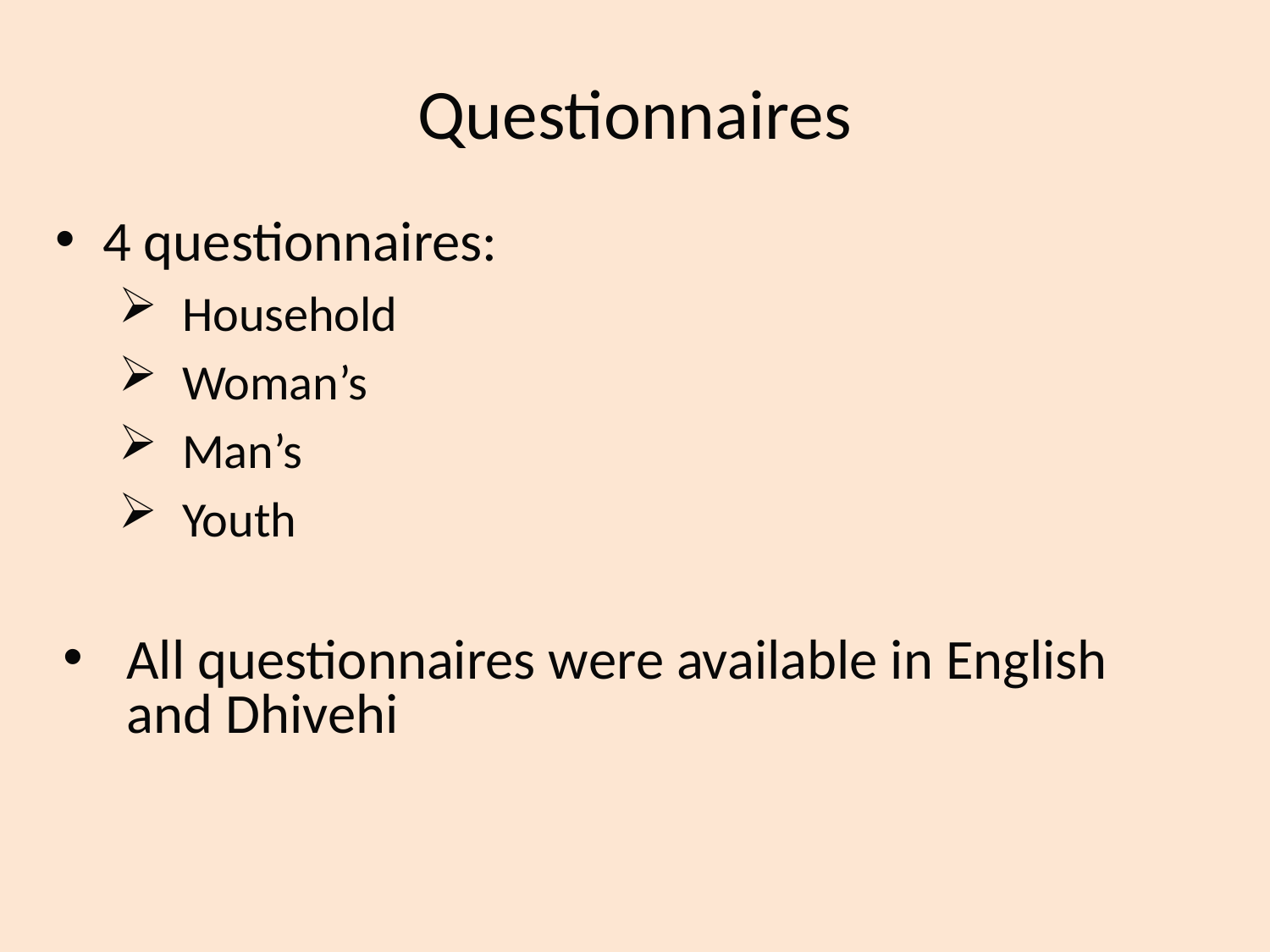

# Questionnaires
4 questionnaires:
Household
Woman’s
Man’s
Youth

All questionnaires were available in English and Dhivehi